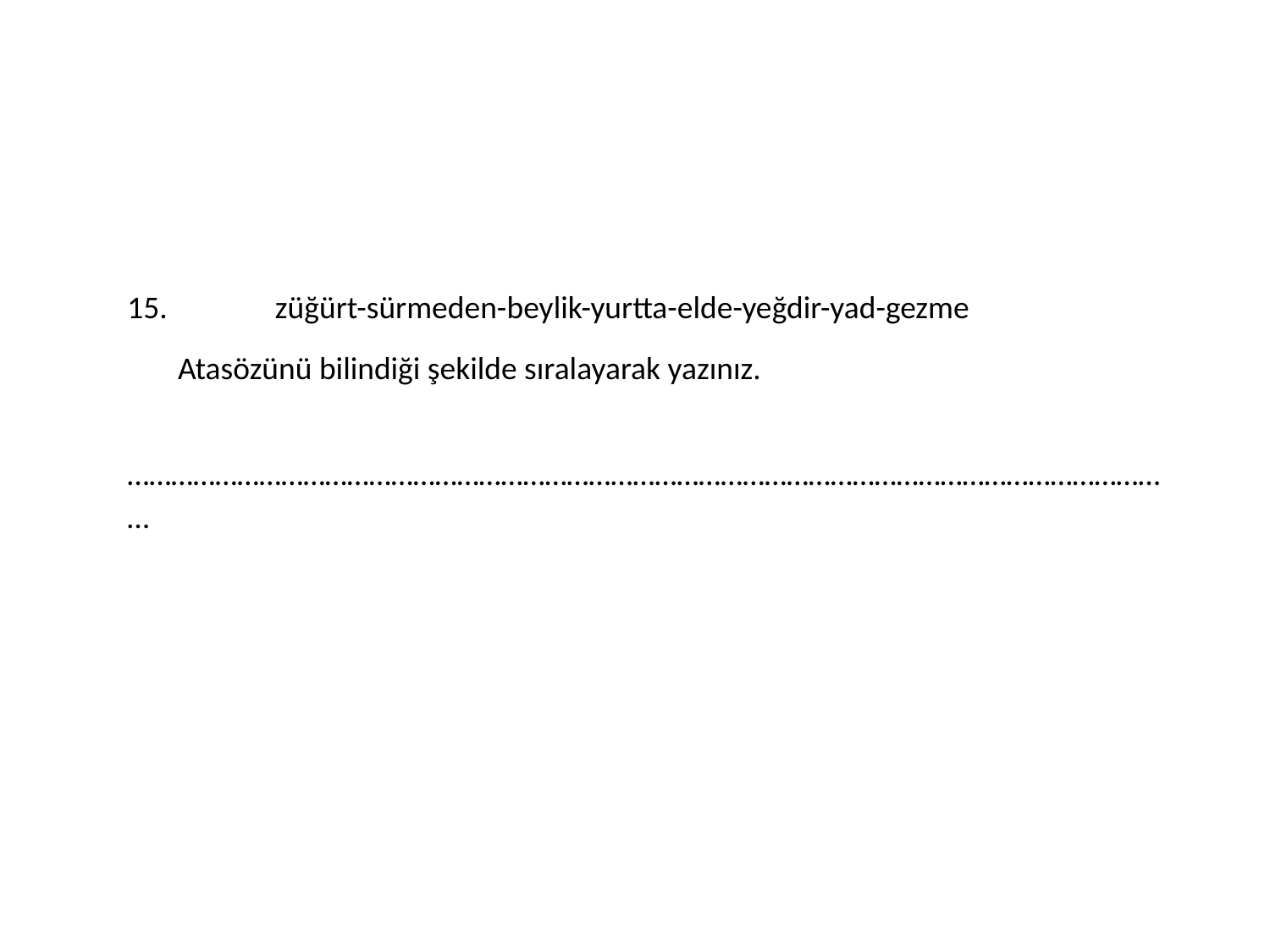

15.               züğürt-sürmeden-beylik-yurtta-elde-yeğdir-yad-gezme
       Atasözünü bilindiği şekilde sıralayarak yazınız.
  ………………………………………………………………………………………………………………………………